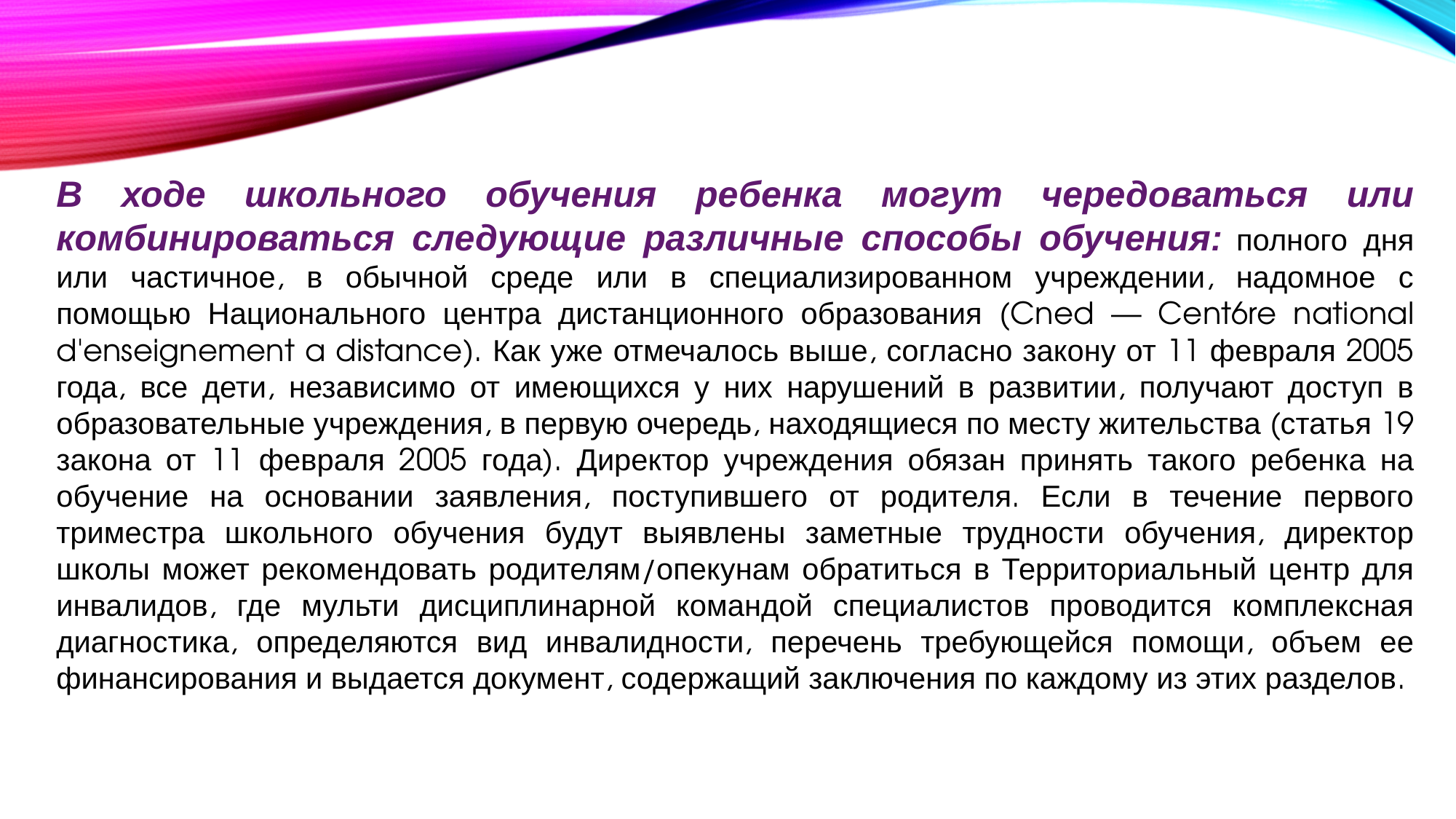

В ходе школьного обучения ребенка могут чередоваться или комбинироваться следующие различные способы обучения: полного дня или частичное, в обычной среде или в специализированном учреждении, надомное с помощью Национального центра дистанционного образования (Cned — Cent6re national d'enseignement a distance). Как уже отмечалось выше, согласно закону от 11 февраля 2005 года, все дети, независимо от имеющихся у них нарушений в развитии, получают доступ в образовательные учреждения, в первую очередь, находящиеся по месту жительства (статья 19 закона от 11 февраля 2005 года). Директор учреждения обязан принять такого ребенка на обучение на основании заявления, поступившего от родителя. Если в течение первого триместра школьного обучения будут выявлены заметные трудности обучения, директор школы может рекомендовать родителям/опекунам обратиться в Территориальный центр для инвалидов, где мульти дисциплинарной командой специалистов проводится комплексная диагностика, определяются вид инвалидности, перечень требующейся помощи, объем ее финансирования и выдается документ, содержащий заключения по каждому из этих разделов.